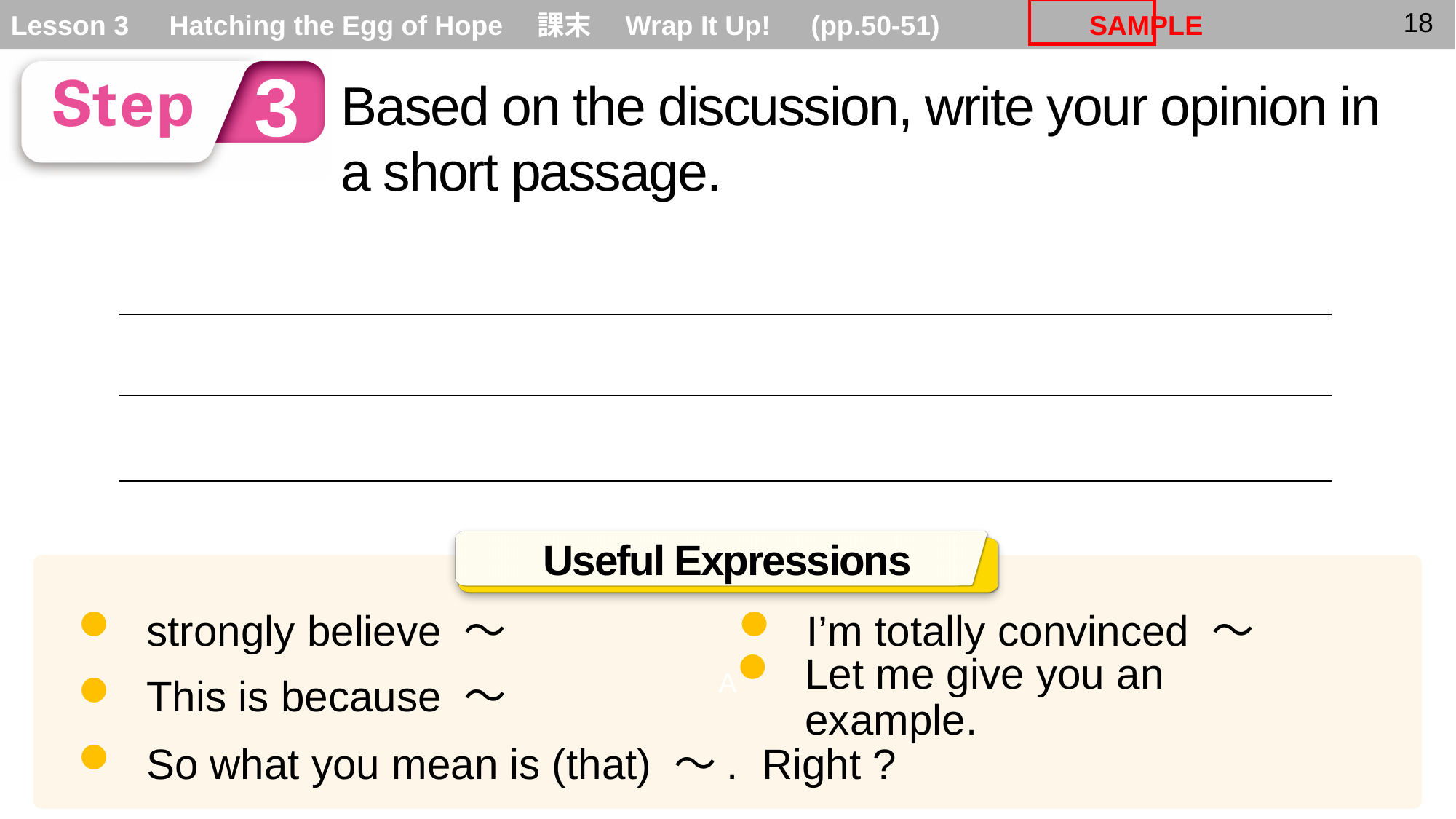

# 3
Based on the discussion, write your opinion in a short passage.
strongly believe ～
I’m totally convinced ～
This is because ～
Let me give you an example.
So what you mean is (that) ～.  Right ?